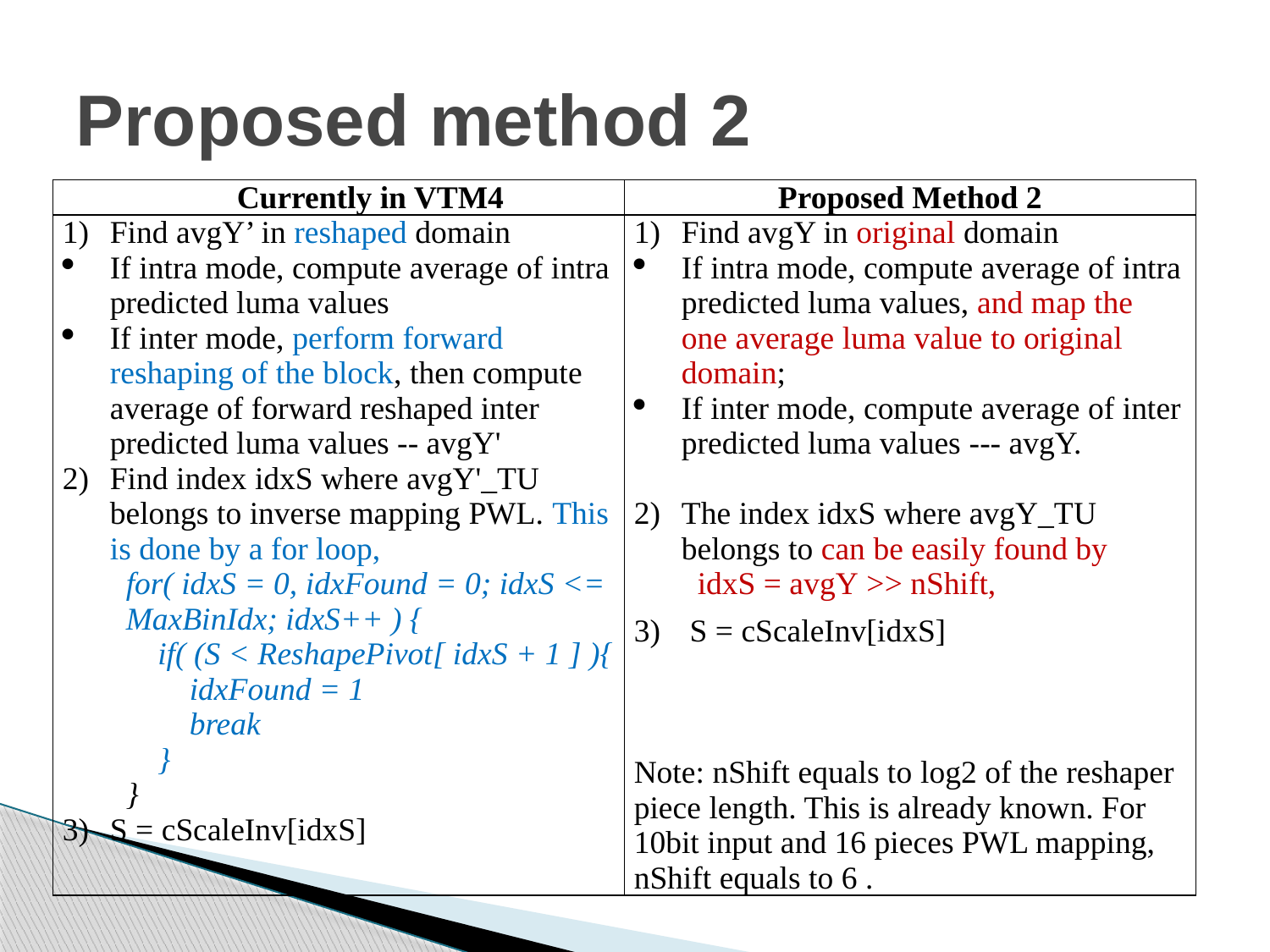

# Proposed method 2
| Currently in VTM4 | Proposed Method 2 |
| --- | --- |
| Find avgY’ in reshaped domain If intra mode, compute average of intra predicted luma values If inter mode, perform forward reshaping of the block, then compute average of forward reshaped inter predicted luma values -- avgY' Find index idxS where avgY'\_TU belongs to inverse mapping PWL. This is done by a for loop,  for( idxS = 0, idxFound = 0; idxS <= MaxBinIdx; idxS++ ) { if( (S < ReshapePivot[ idxS + 1 ] ){ idxFound = 1 break } } S = cScaleInv[idxS] | Find avgY in original domain If intra mode, compute average of intra predicted luma values, and map the one average luma value to original domain; If inter mode, compute average of inter predicted luma values --- avgY.   The index idxS where avgY\_TU belongs to can be easily found by idxS = avgY >> nShift,  S = cScaleInv[idxS]   Note: nShift equals to log2 of the reshaper piece length. This is already known. For 10bit input and 16 pieces PWL mapping, nShift equals to 6 . |